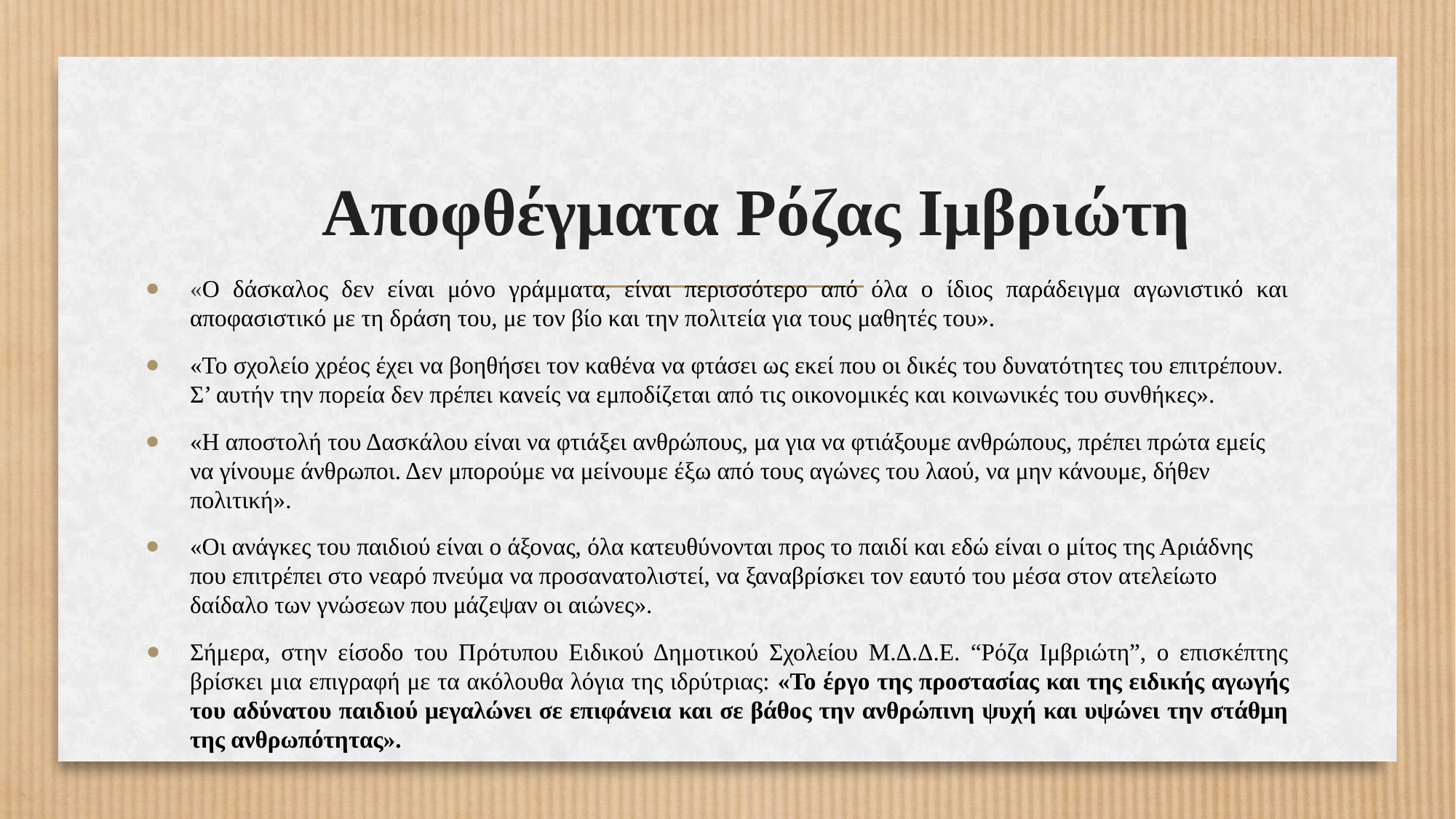

# Αποφθέγματα Ρόζας Ιμβριώτη
«Ο δάσκαλος δεν είναι μόνο γράμματα, είναι περισσότερο από όλα ο ίδιος παράδειγμα αγωνιστικό και αποφασιστικό με τη δράση του, με τον βίο και την πολιτεία για τους μαθητές του».
«Το σχολείο χρέος έχει να βοηθήσει τον καθένα να φτάσει ως εκεί που οι δικές του δυνατότητες του επιτρέπουν. Σ’ αυτήν την πορεία δεν πρέπει κανείς να εμποδίζεται από τις οικονομικές και κοινωνικές του συνθήκες».
«Η αποστολή του Δασκάλου είναι να φτιάξει ανθρώπους, μα για να φτιάξουμε ανθρώπους, πρέπει πρώτα εμείς να γίνουμε άνθρωποι. Δεν μπορούμε να μείνουμε έξω από τους αγώνες του λαού, να μην κάνουμε, δήθεν πολιτική».
«Οι ανάγκες του παιδιού είναι ο άξονας, όλα κατευθύνονται προς το παιδί και εδώ είναι ο μίτος της Αριάδνης που επιτρέπει στο νεαρό πνεύμα να προσανατολιστεί, να ξαναβρίσκει τον εαυτό του μέσα στον ατελείωτο δαίδαλο των γνώσεων που μάζεψαν οι αιώνες».
Σήμερα, στην είσοδο του Πρότυπου Ειδικού Δημοτικού Σχολείου Μ.Δ.Δ.Ε. “Ρόζα Ιμβριώτη”, ο επισκέπτης βρίσκει μια επιγραφή με τα ακόλουθα λόγια της ιδρύτριας: «Το έργο της προστασίας και της ειδικής αγωγής του αδύνατου παιδιού μεγαλώνει σε επιφάνεια και σε βάθος την ανθρώπινη ψυχή και υψώνει την στάθμη της ανθρωπότητας».